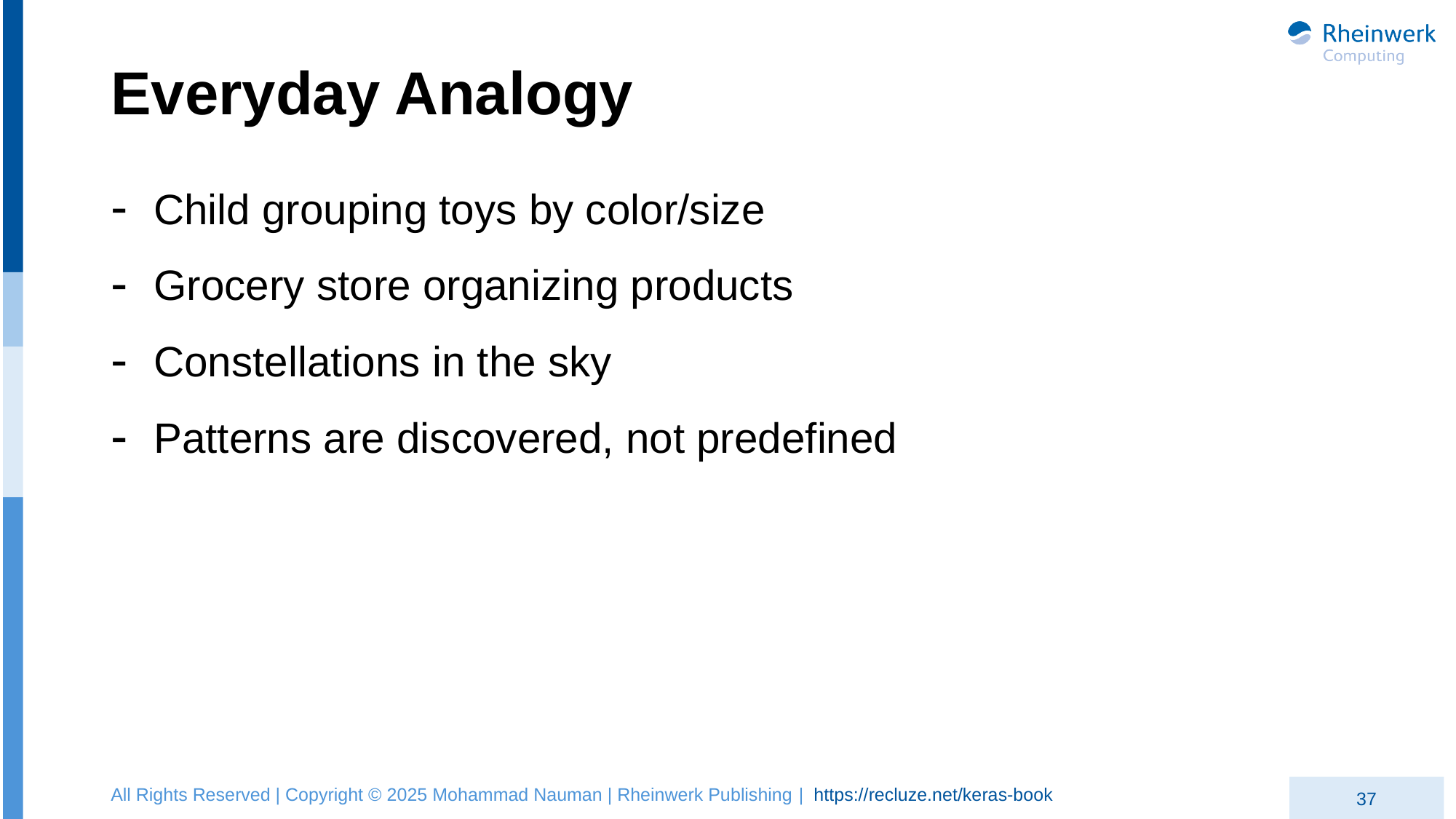

# Everyday Analogy
Child grouping toys by color/size
Grocery store organizing products
Constellations in the sky
Patterns are discovered, not predefined